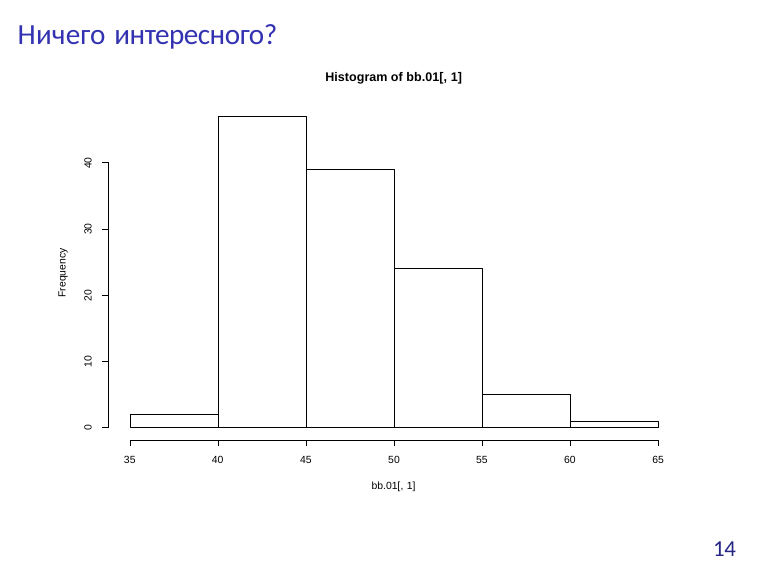

Ничего интересного?
Histogram of bb.01[, 1]

40

30

Frequency

20

10

0

35
40
45
50
55
60
65
bb.01[, 1]
14